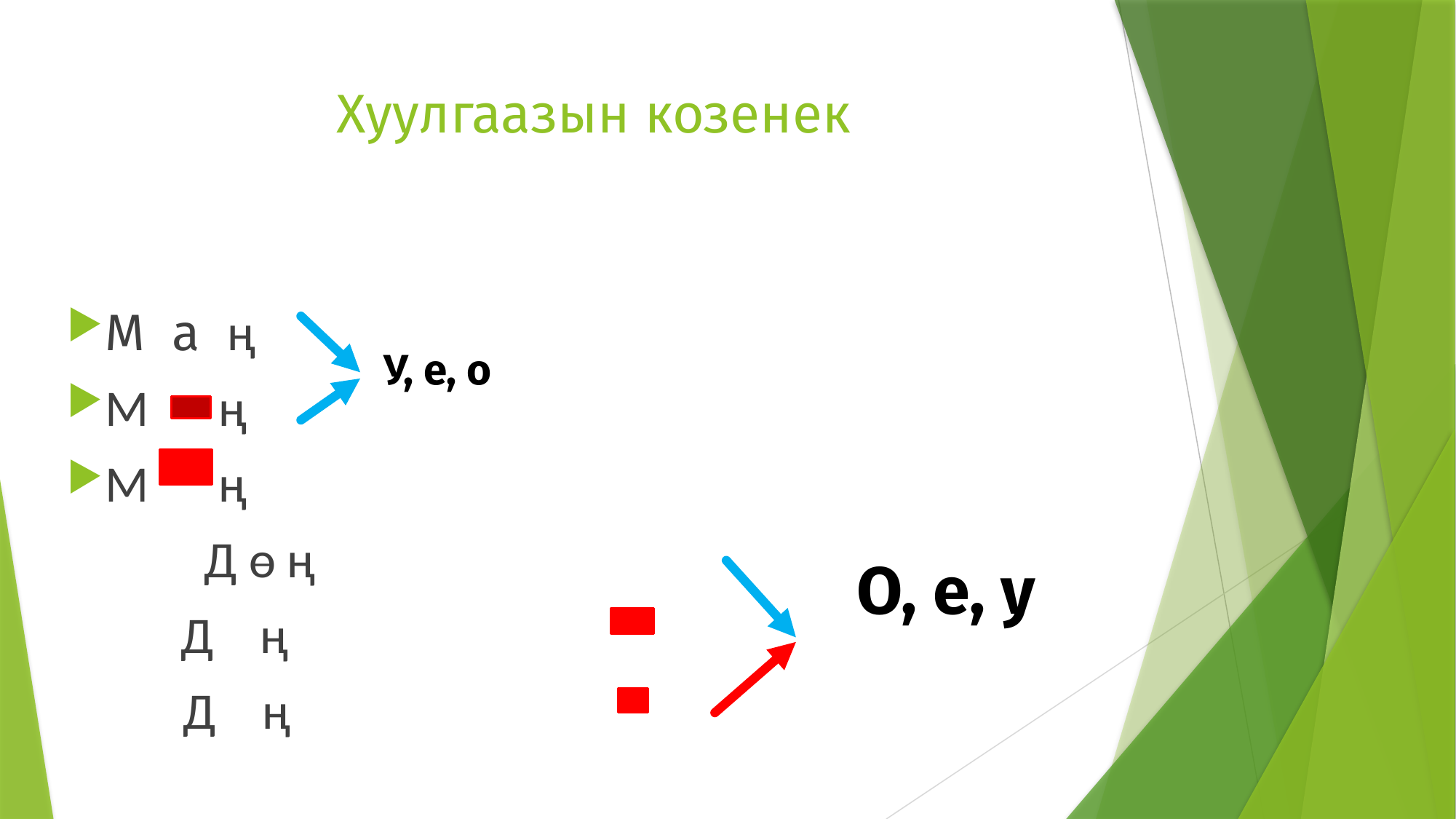

# Хуулгаазын козенек
М  а  ң
М      ң
М      ң
    									   Д ө ң
   									 Д    ң
     								 Д    ң

У, е, о

О, е, у